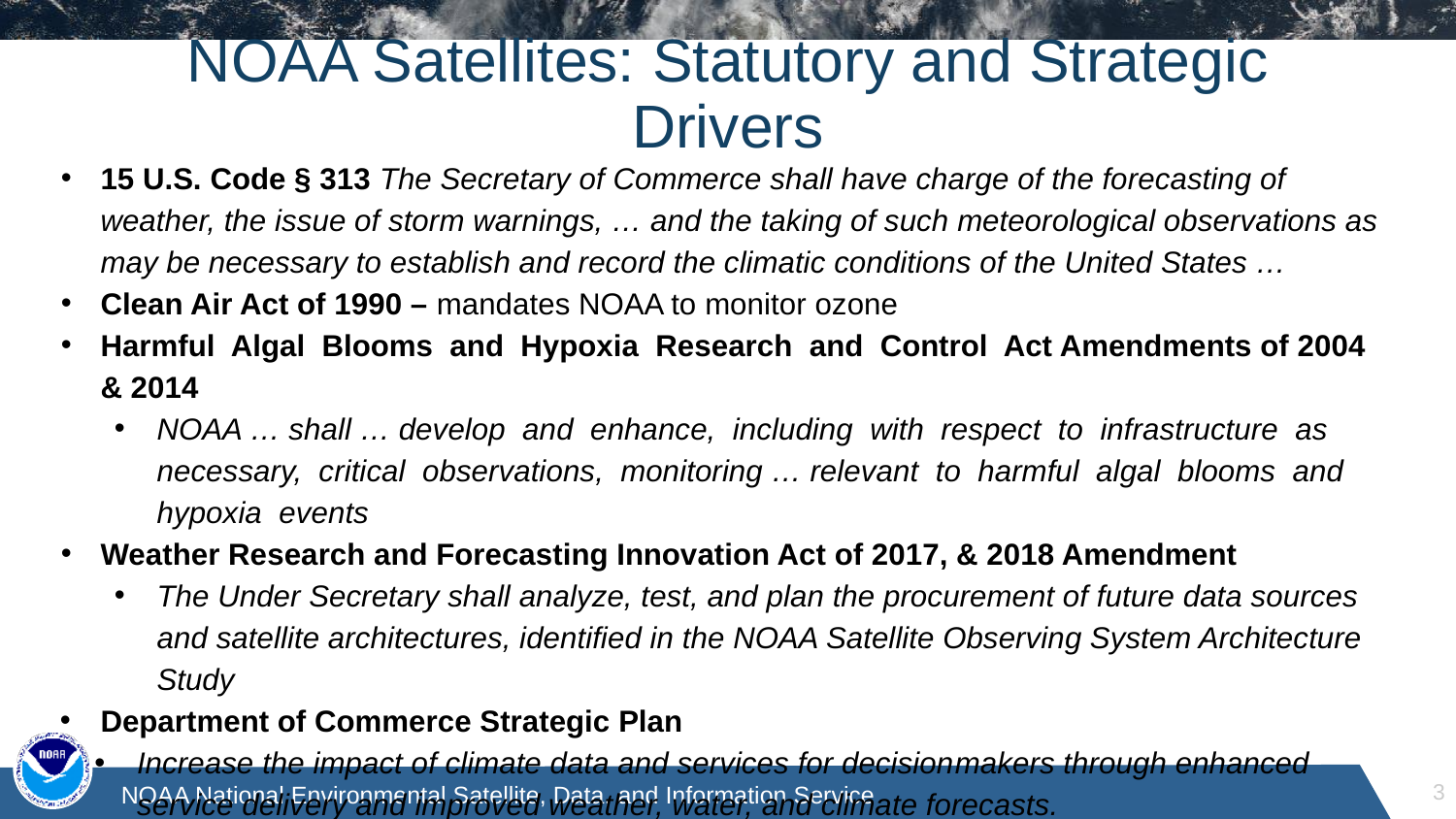

# NOAA Satellites: Statutory and Strategic Drivers
15 U.S. Code § 313 The Secretary of Commerce shall have charge of the forecasting of weather, the issue of storm warnings, … and the taking of such meteorological observations as may be necessary to establish and record the climatic conditions of the United States …
Clean Air Act of 1990 – mandates NOAA to monitor ozone
Harmful  Algal  Blooms  and  Hypoxia  Research  and  Control  Act Amendments of 2004 & 2014
NOAA … shall … develop  and  enhance,  including  with  respect  to  infrastructure  as  necessary,  critical  observations,  monitoring … relevant  to  harmful  algal  blooms  and  hypoxia  events
Weather Research and Forecasting Innovation Act of 2017, & 2018 Amendment
The Under Secretary shall analyze, test, and plan the procurement of future data sources and satellite architectures, identified in the NOAA Satellite Observing System Architecture Study
Department of Commerce Strategic Plan
Increase the impact of climate data and services for decisionmakers through enhanced service delivery and improved weather, water, and climate forecasts.
Advance U.S. leadership in the global commercial space industry